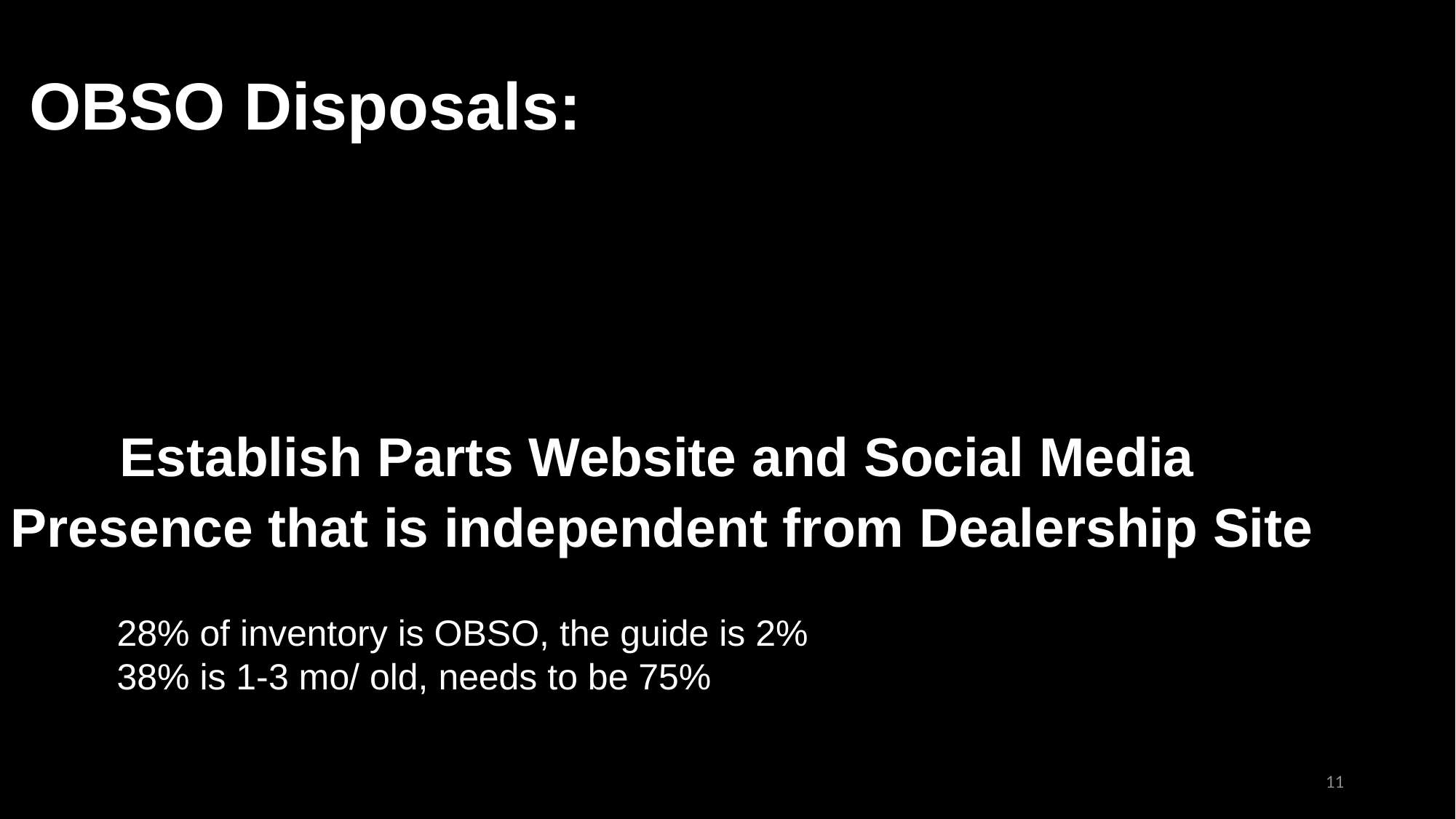

OBSO Disposals:

	Establish Parts Website and Social Media Presence that is independent from Dealership Site
28% of inventory is OBSO, the guide is 2%
38% is 1-3 mo/ old, needs to be 75%
11